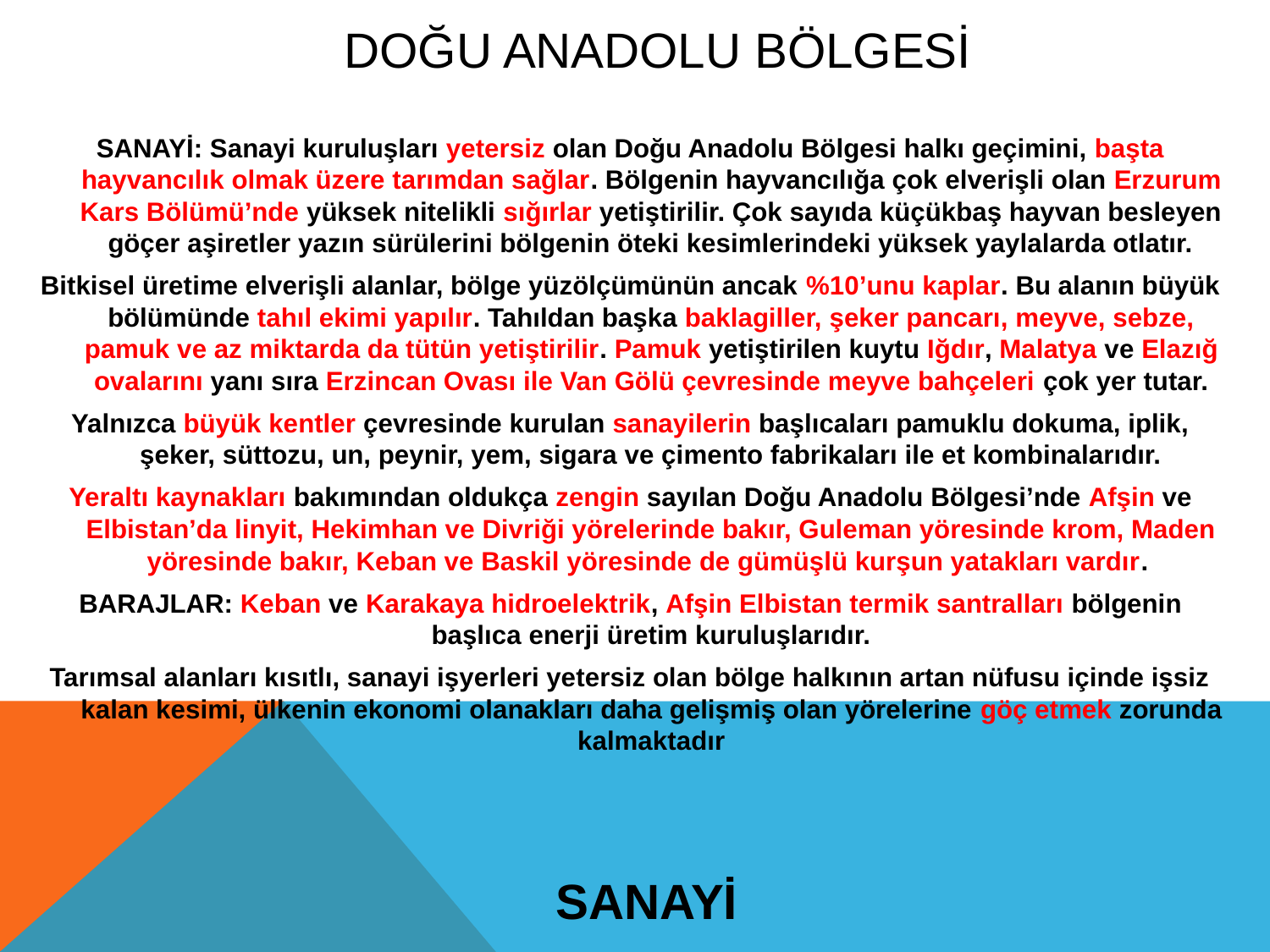

DOĞU ANADOLU BÖLGESİ
#
SANAYİ: Sanayi kuruluşları yetersiz olan Doğu Anadolu Bölgesi halkı geçimini, başta hayvancılık olmak üzere tarımdan sağlar. Bölgenin hayvancılığa çok elverişli olan Erzurum Kars Bölümü’nde yüksek nitelikli sığırlar yetiştirilir. Çok sayıda küçükbaş hayvan besleyen göçer aşiretler yazın sürülerini bölgenin öteki kesimlerindeki yüksek yaylalarda otlatır.
Bitkisel üretime elverişli alanlar, bölge yüzölçümünün ancak %10’unu kaplar. Bu alanın büyük bölümünde tahıl ekimi yapılır. Tahıldan başka baklagiller, şeker pancarı, meyve, sebze, pamuk ve az miktarda da tütün yetiştirilir. Pamuk yetiştirilen kuytu Iğdır, Malatya ve Elazığ ovalarını yanı sıra Erzincan Ovası ile Van Gölü çevresinde meyve bahçeleri çok yer tutar.
Yalnızca büyük kentler çevresinde kurulan sanayilerin başlıcaları pamuklu dokuma, iplik, şeker, süttozu, un, peynir, yem, sigara ve çimento fabrikaları ile et kombinalarıdır.
Yeraltı kaynakları bakımından oldukça zengin sayılan Doğu Anadolu Bölgesi’nde Afşin ve Elbistan’da linyit, Hekimhan ve Divriği yörelerinde bakır, Guleman yöresinde krom, Maden yöresinde bakır, Keban ve Baskil yöresinde de gümüşlü kurşun yatakları vardır.
BARAJLAR: Keban ve Karakaya hidroelektrik, Afşin Elbistan termik santralları bölgenin başlıca enerji üretim kuruluşlarıdır.
Tarımsal alanları kısıtlı, sanayi işyerleri yetersiz olan bölge halkının artan nüfusu içinde işsiz kalan kesimi, ülkenin ekonomi olanakları daha gelişmiş olan yörelerine göç etmek zorunda kalmaktadır
SANAYİ